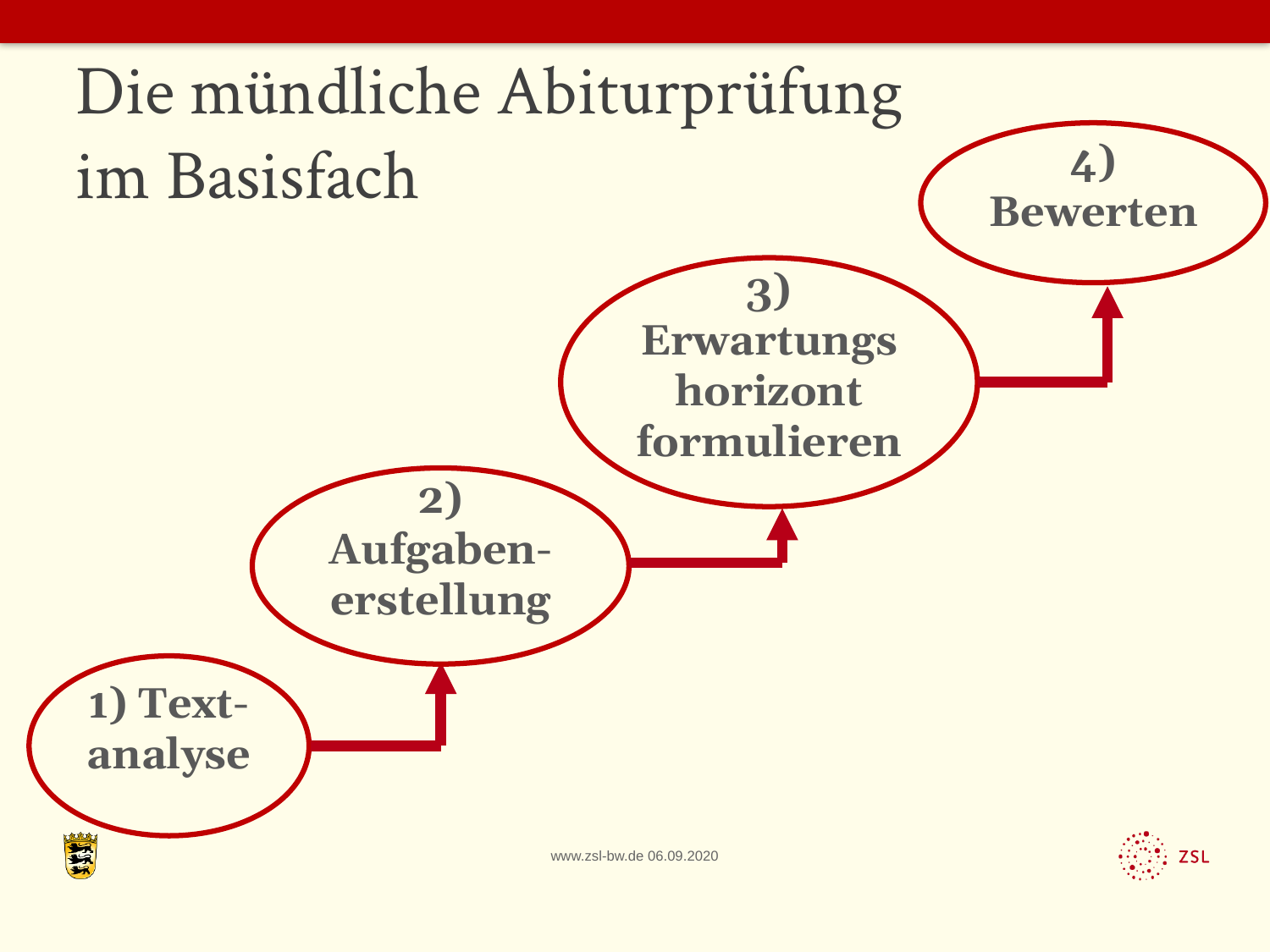

# Die mündliche Abiturprüfung im Basisfach
4) Bewerten

3) Erwartungshorizont formulieren

2) Aufgaben-erstellung

1) Text-analyse